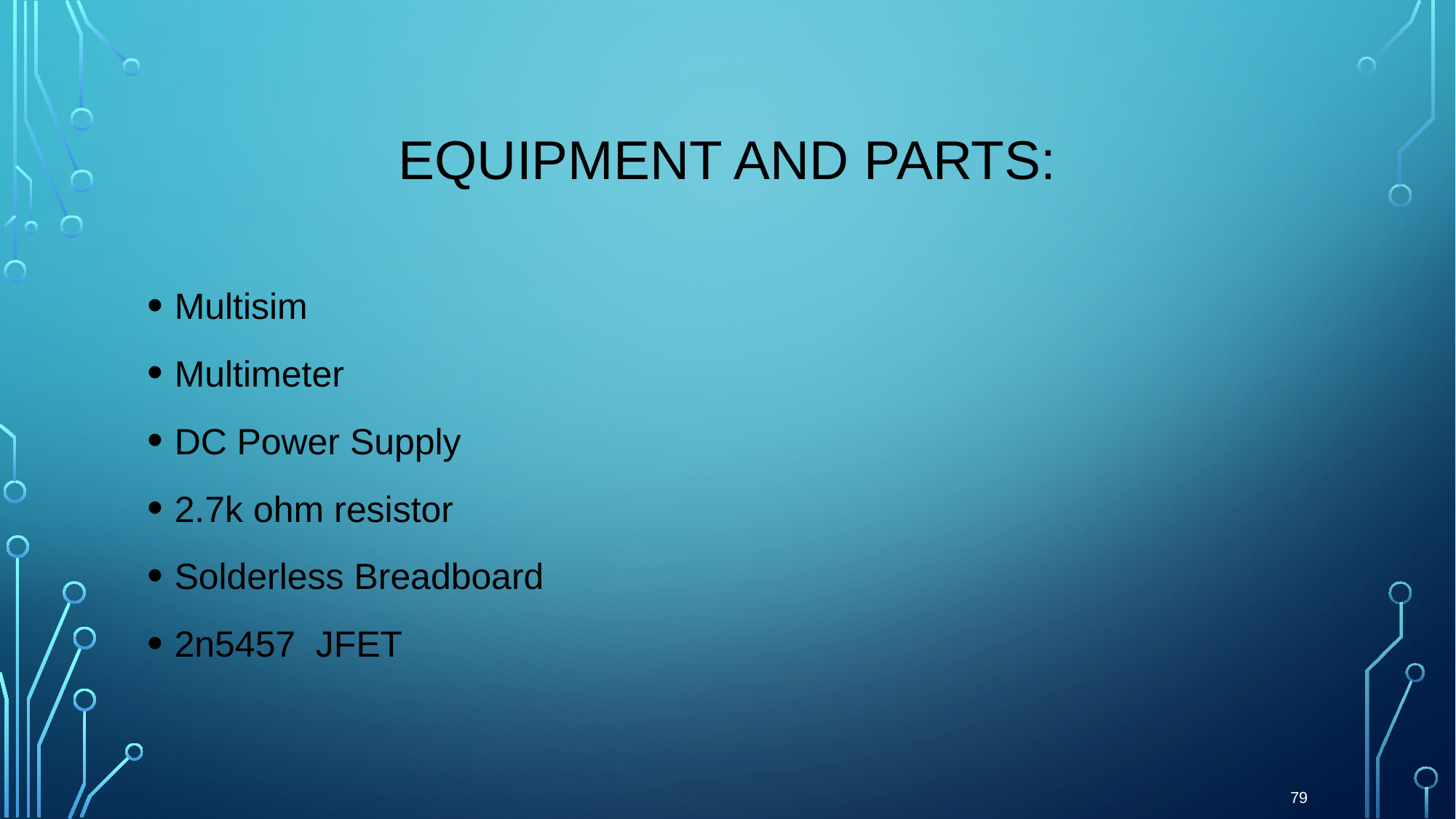

# Equipment and Parts:
Multisim
Multimeter
DC Power Supply
2.7k ohm resistor
Solderless Breadboard
2n5457  JFET
79